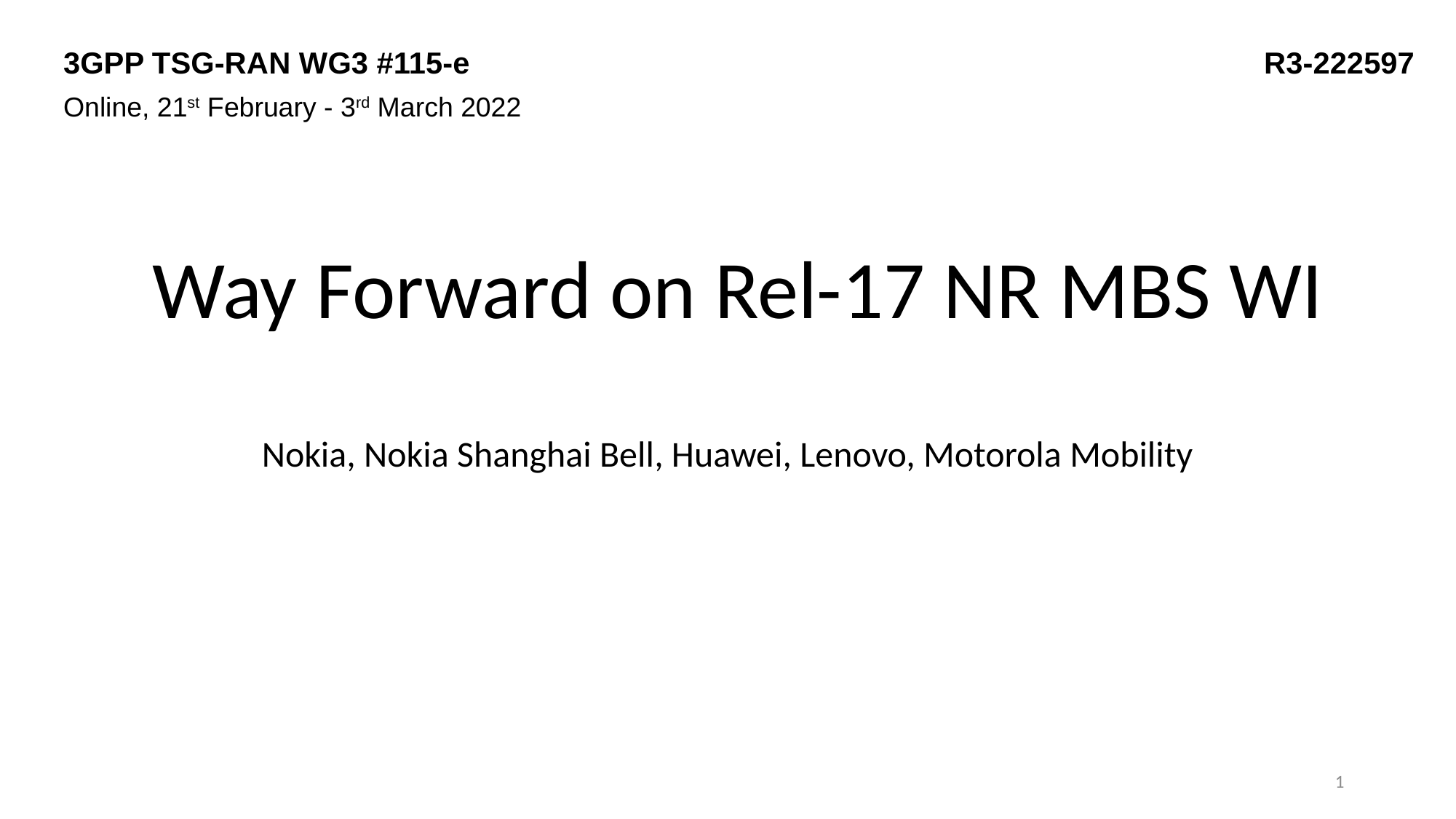

3GPP TSG-RAN WG3 #115-e								R3-222597
Online, 21st February - 3rd March 2022
# Way Forward on Rel-17 NR MBS WI
Nokia, Nokia Shanghai Bell, Huawei, Lenovo, Motorola Mobility
1